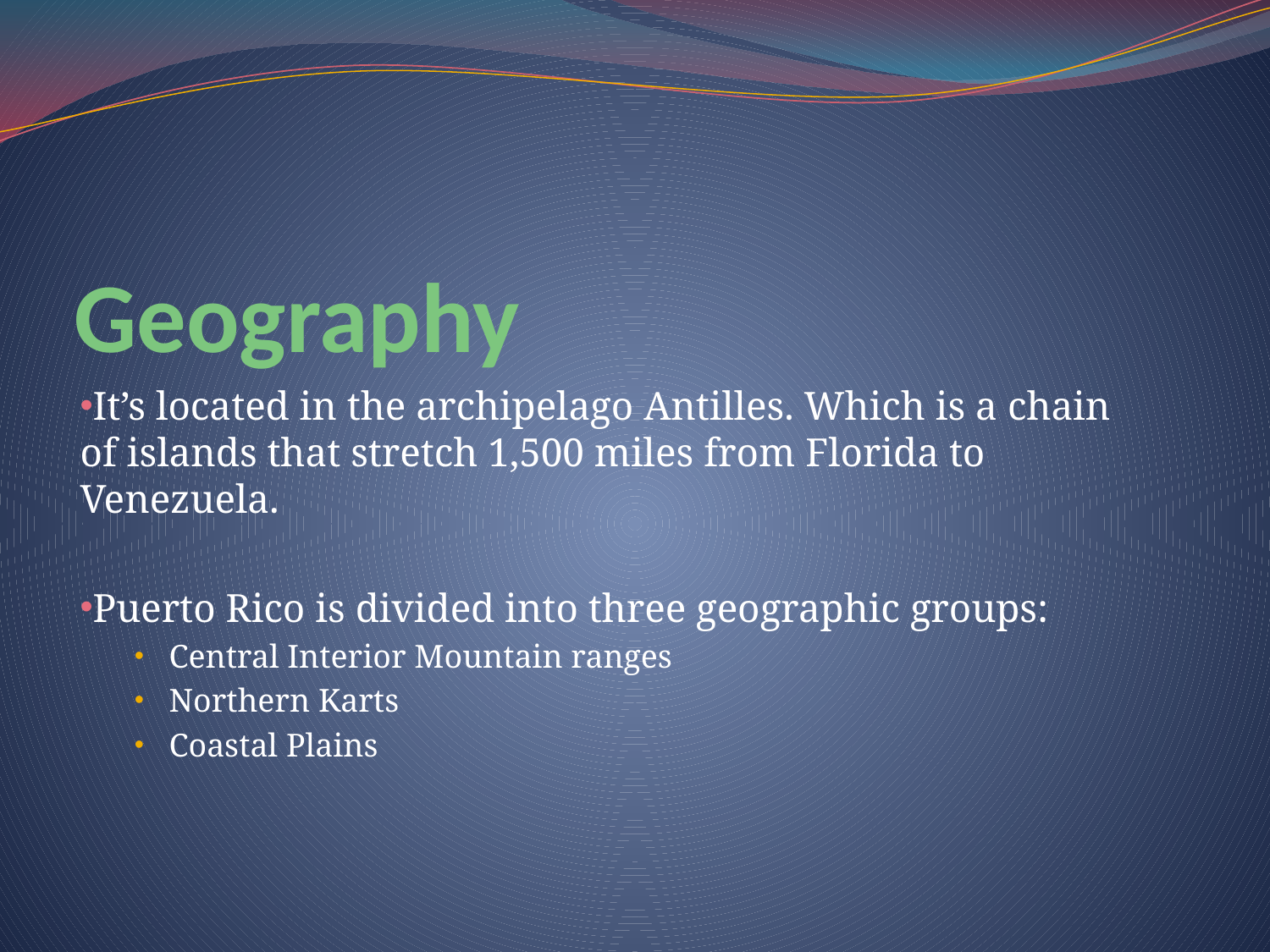

# Geography
It’s located in the archipelago Antilles. Which is a chain of islands that stretch 1,500 miles from Florida to Venezuela.

Puerto Rico is divided into three geographic groups:
Central Interior Mountain ranges
Northern Karts
Coastal Plains